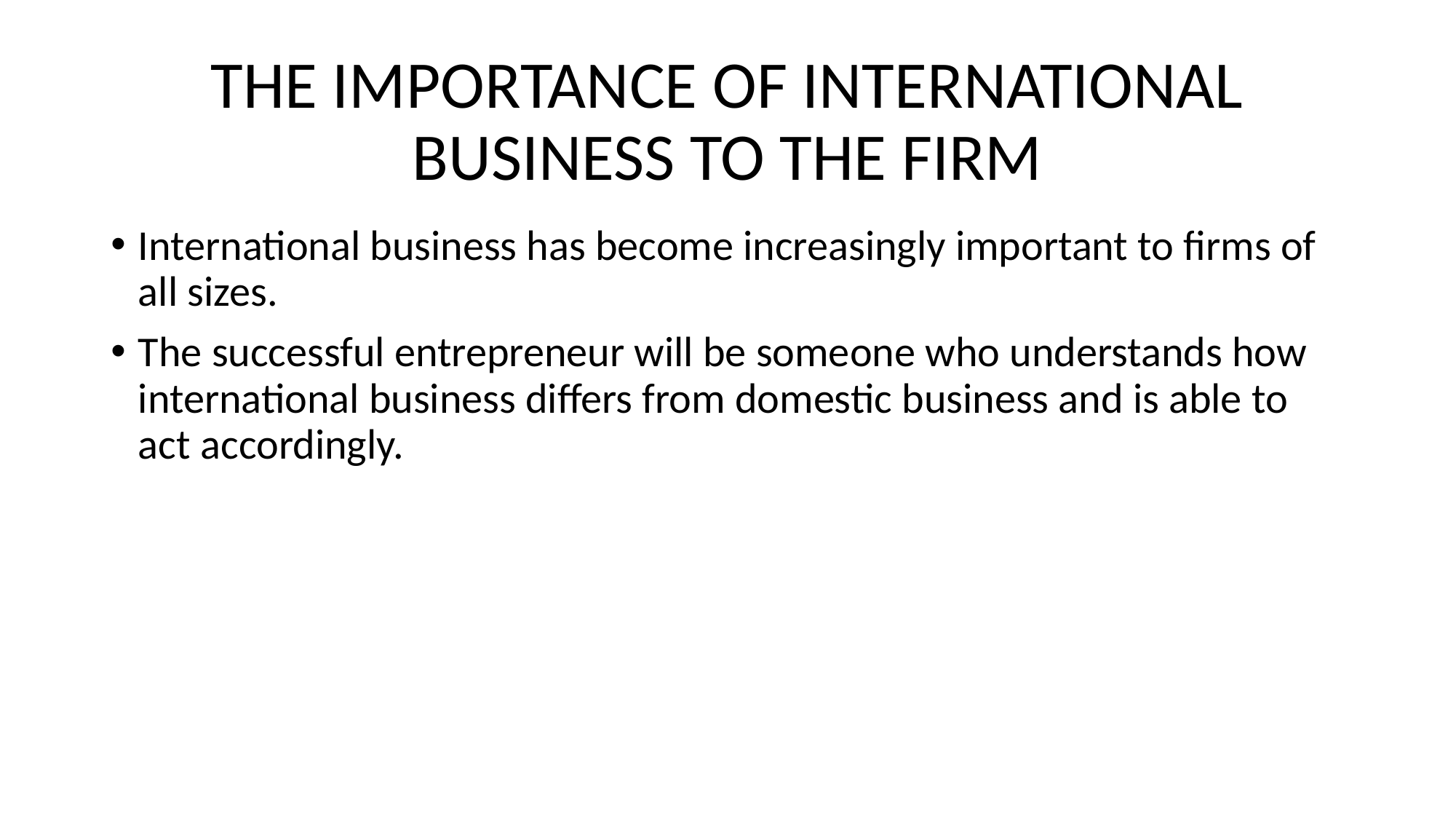

# THE IMPORTANCE OF INTERNATIONAL BUSINESS TO THE FIRM
International business has become increasingly important to firms of all sizes.
The successful entrepreneur will be someone who understands how international business differs from domestic business and is able to act accordingly.